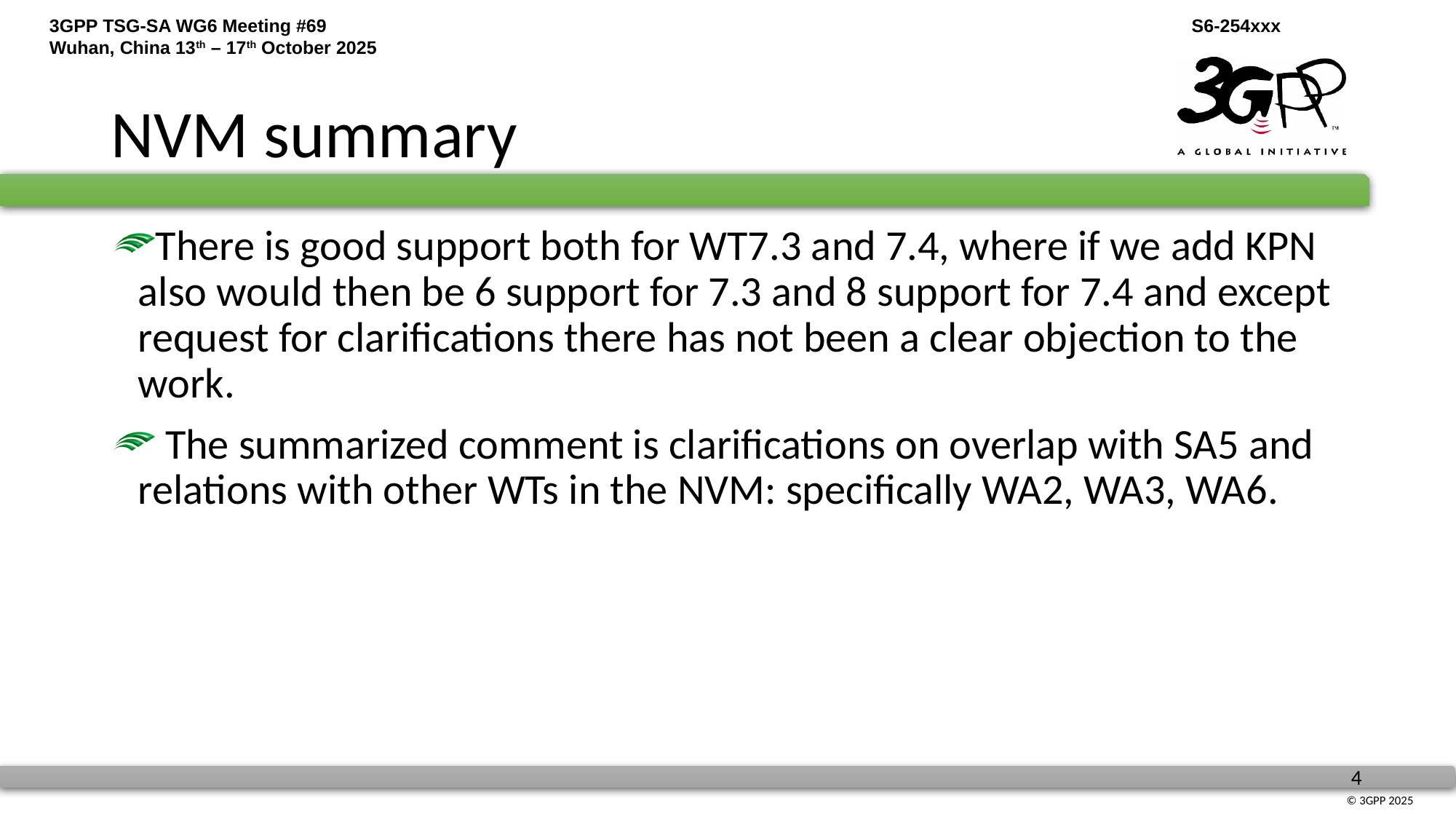

# NVM summary
There is good support both for WT7.3 and 7.4, where if we add KPN also would then be 6 support for 7.3 and 8 support for 7.4 and except request for clarifications there has not been a clear objection to the work.
 The summarized comment is clarifications on overlap with SA5 and relations with other WTs in the NVM: specifically WA2, WA3, WA6.